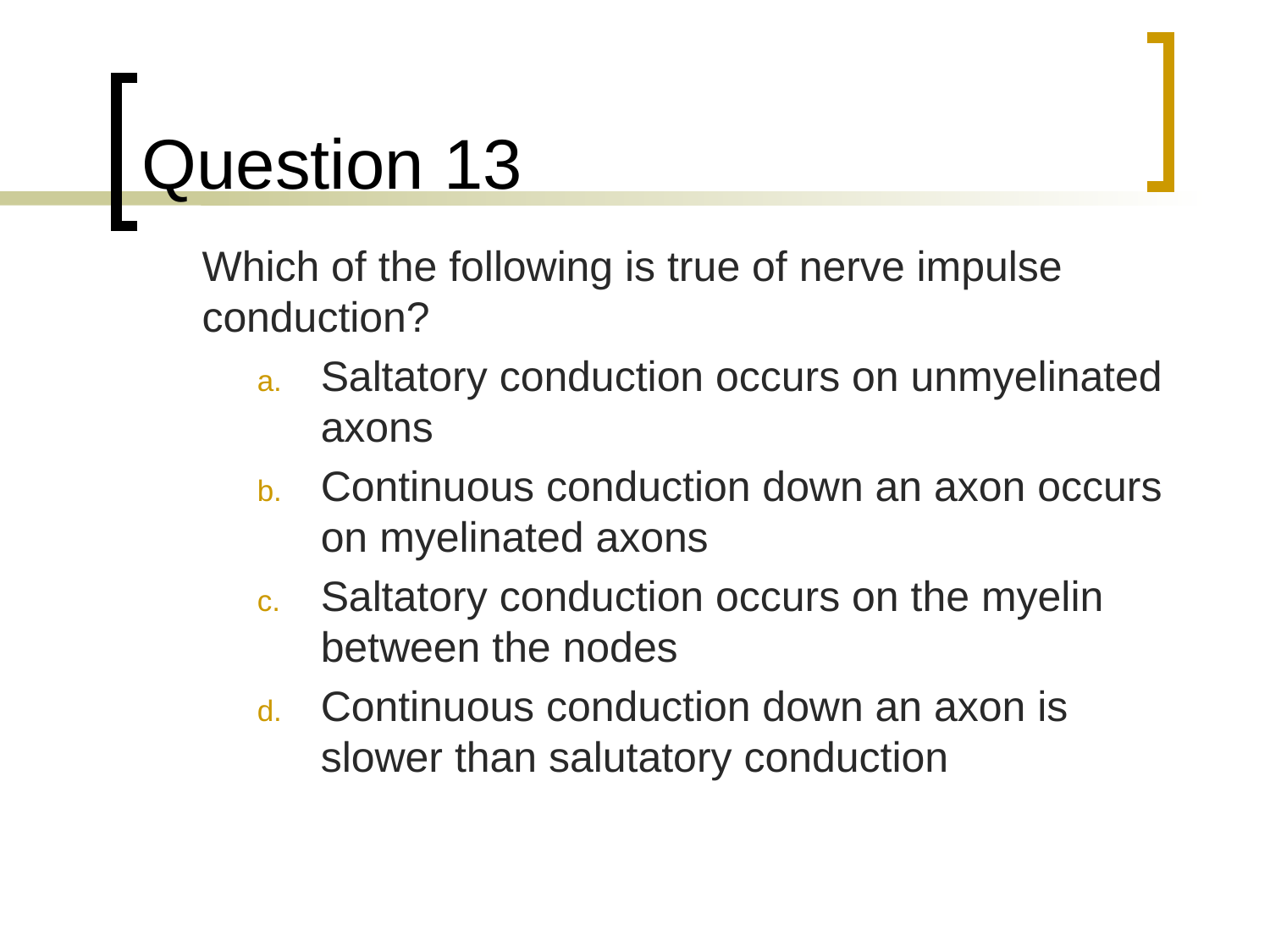

# Question 13
	Which of the following is true of nerve impulse conduction?
Saltatory conduction occurs on unmyelinated axons
Continuous conduction down an axon occurs on myelinated axons
Saltatory conduction occurs on the myelin between the nodes
Continuous conduction down an axon is slower than salutatory conduction